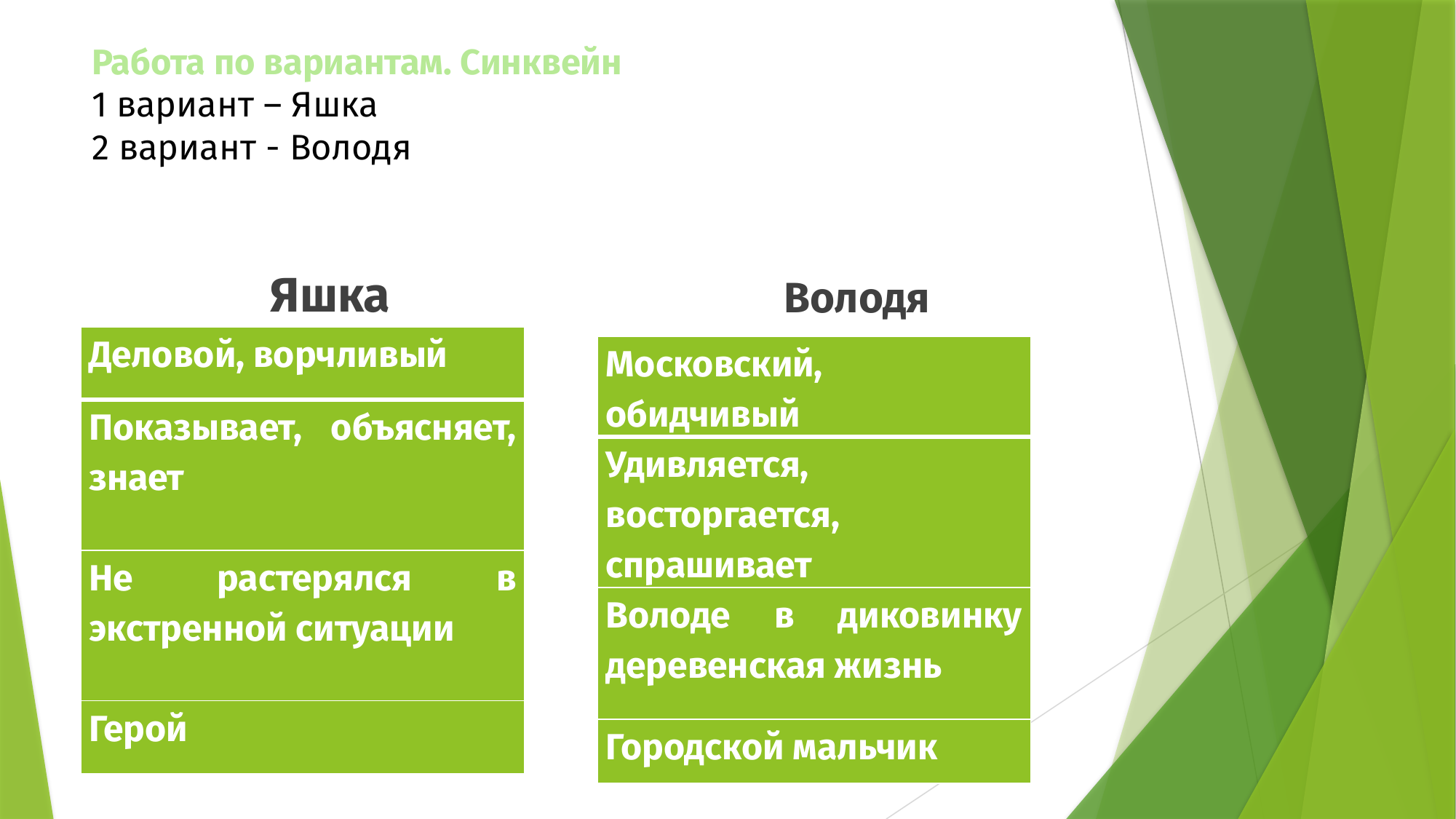

# Работа по вариантам. Синквейн 1 вариант – Яшка 2 вариант - Володя
Яшка
Володя
| Деловой, ворчливый |
| --- |
| Показывает, объясняет, знает |
| Не растерялся в экстренной ситуации |
| Герой |
| Московский, обидчивый |
| --- |
| Удивляется, восторгается, спрашивает |
| Володе в диковинку деревенская жизнь |
| Городской мальчик |